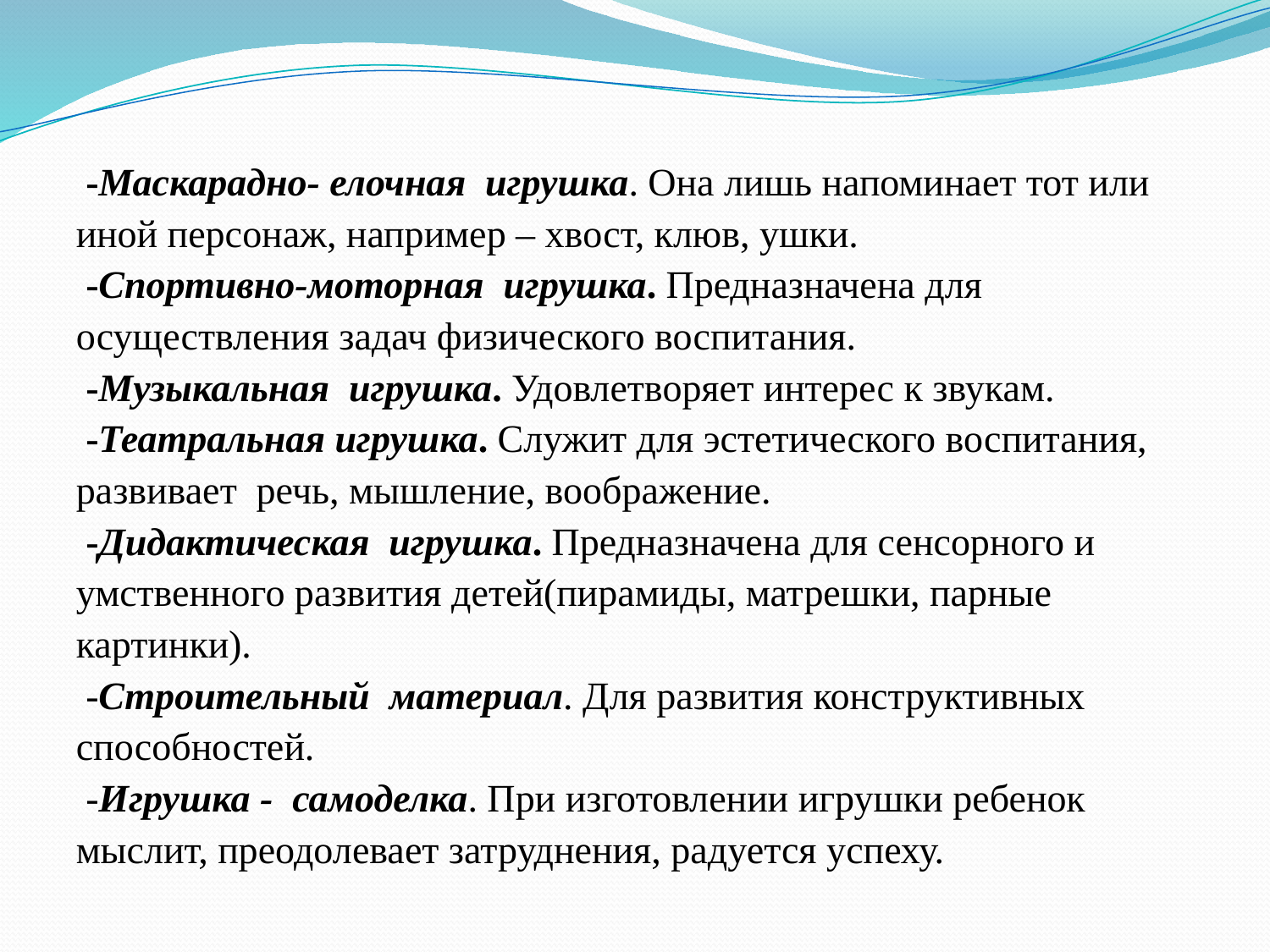

-Маскарадно- елочная  игрушка. Она лишь напоминает тот или иной персонаж, например – хвост, клюв, ушки.
 -Спортивно-моторная  игрушка. Предназначена для  осуществления задач физического воспитания.
 -Музыкальная  игрушка. Удовлетворяет интерес к звукам.
 -Театральная игрушка. Служит для эстетического воспитания, развивает  речь, мышление, воображение.
 -Дидактическая  игрушка. Предназначена для сенсорного и умственного развития детей(пирамиды, матрешки, парные картинки).
 -Строительный  материал. Для развития конструктивных способностей.
 -Игрушка -  самоделка. При изготовлении игрушки ребенок мыслит, преодолевает затруднения, радуется успеху.